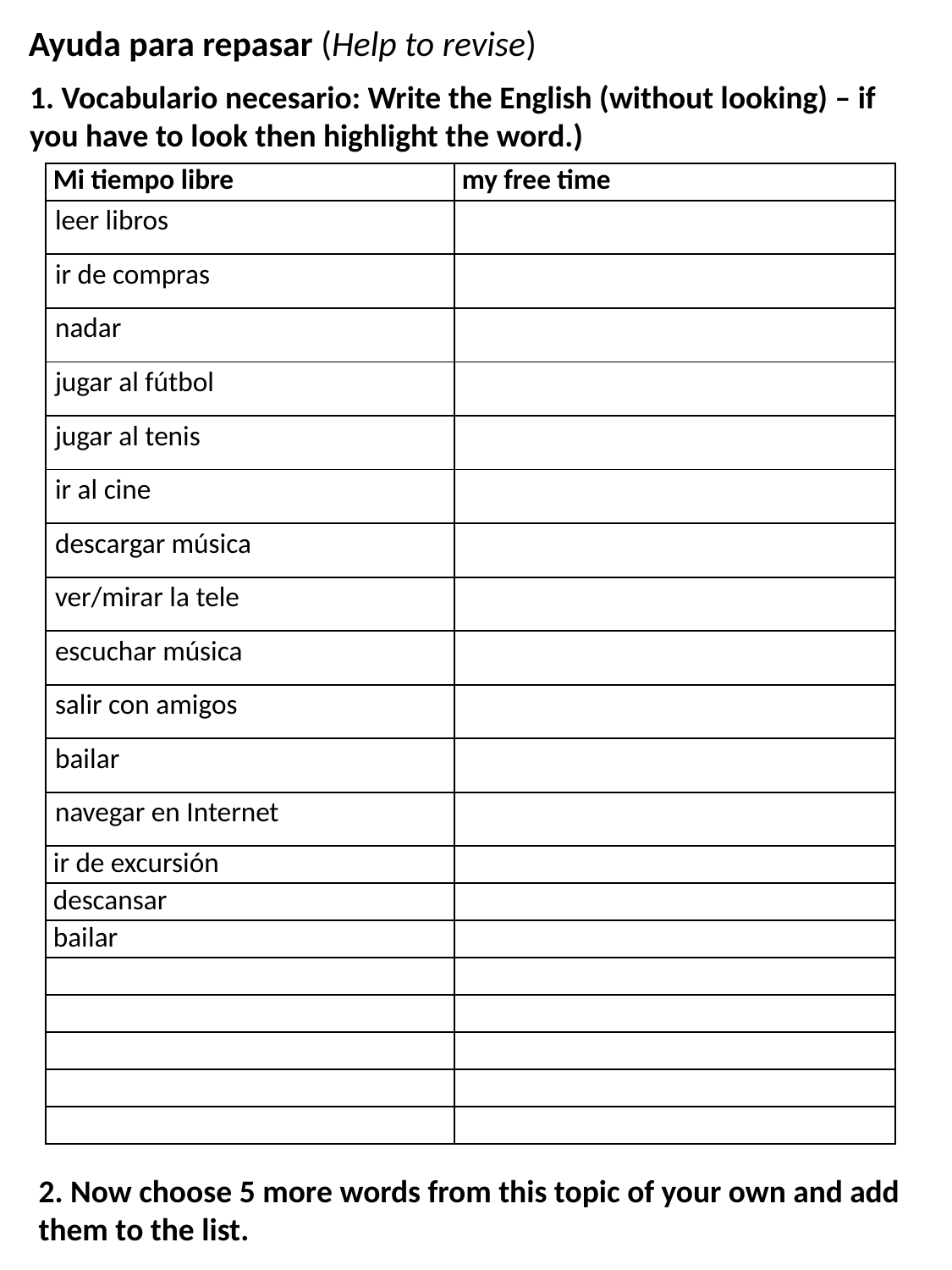

Ayuda para repasar (Help to revise)
1. Vocabulario necesario: Write the English (without looking) – if you have to look then highlight the word.)
| Mi tiempo libre | my free time |
| --- | --- |
| leer libros |  |
| ir de compras |  |
| nadar |  |
| jugar al fútbol |  |
| jugar al tenis |  |
| ir al cine |  |
| descargar música |  |
| ver/mirar la tele |  |
| escuchar música |  |
| salir con amigos |  |
| bailar |  |
| navegar en Internet |  |
| ir de excursión |  |
| descansar |  |
| bailar |  |
|  |  |
|  |  |
|  |  |
|  |  |
|  |  |
2. Now choose 5 more words from this topic of your own and add them to the list.